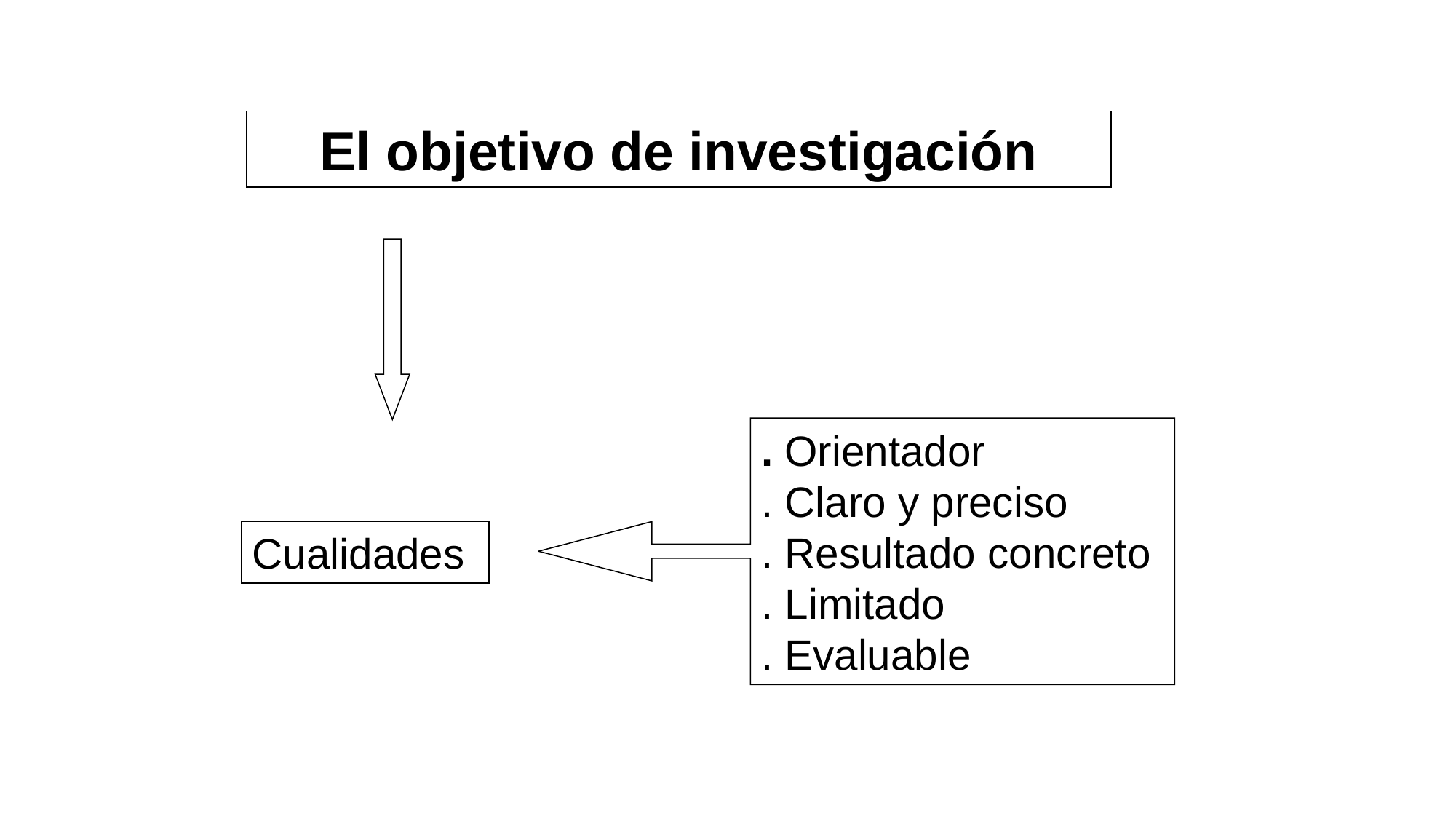

El objetivo de investigación

. Orientador
. Claro y preciso
. Resultado concreto
. Limitado
. Evaluable

Cualidades